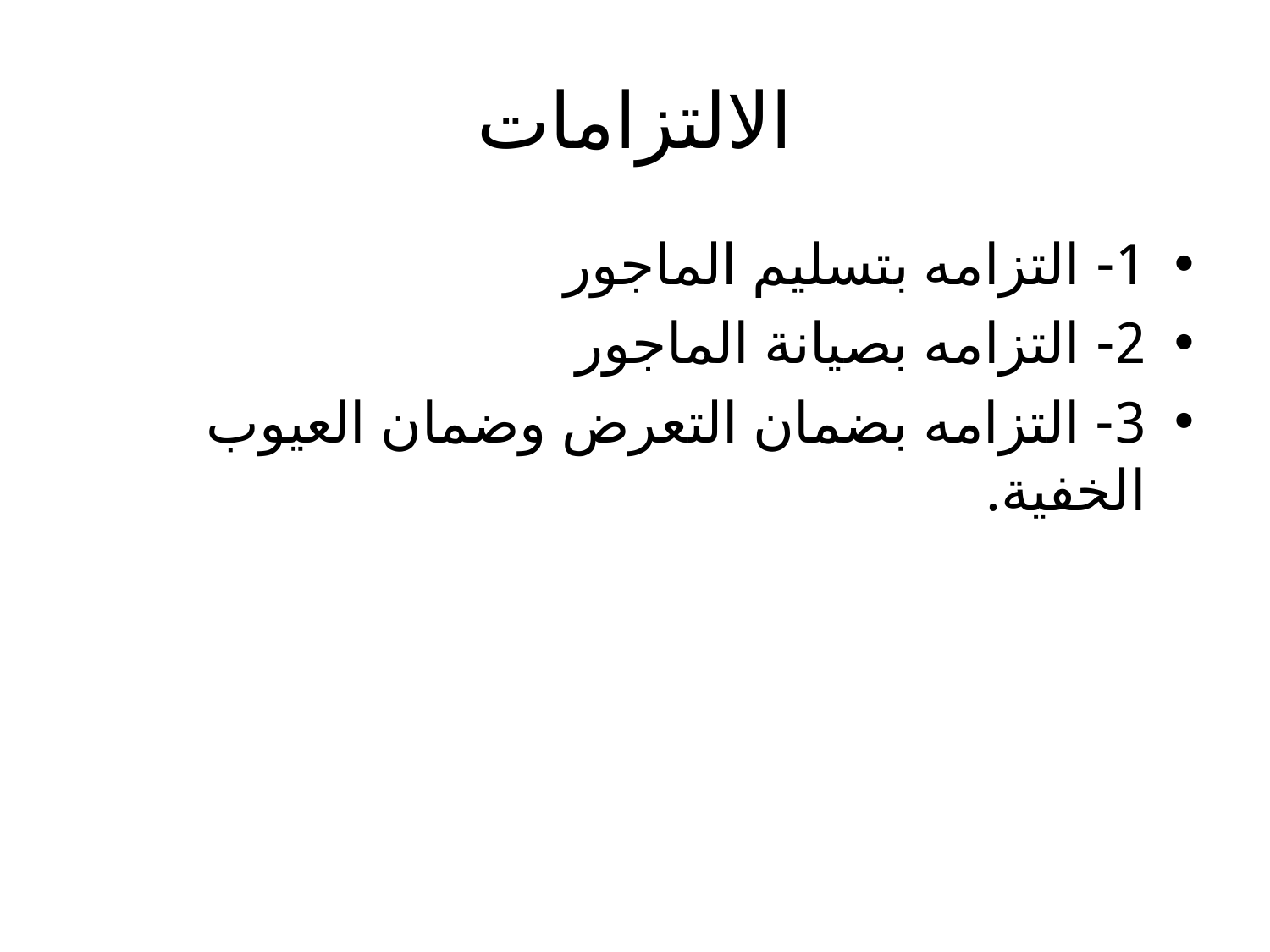

# الالتزامات
1- التزامه بتسليم الماجور
2- التزامه بصيانة الماجور
3- التزامه بضمان التعرض وضمان العيوب الخفية.